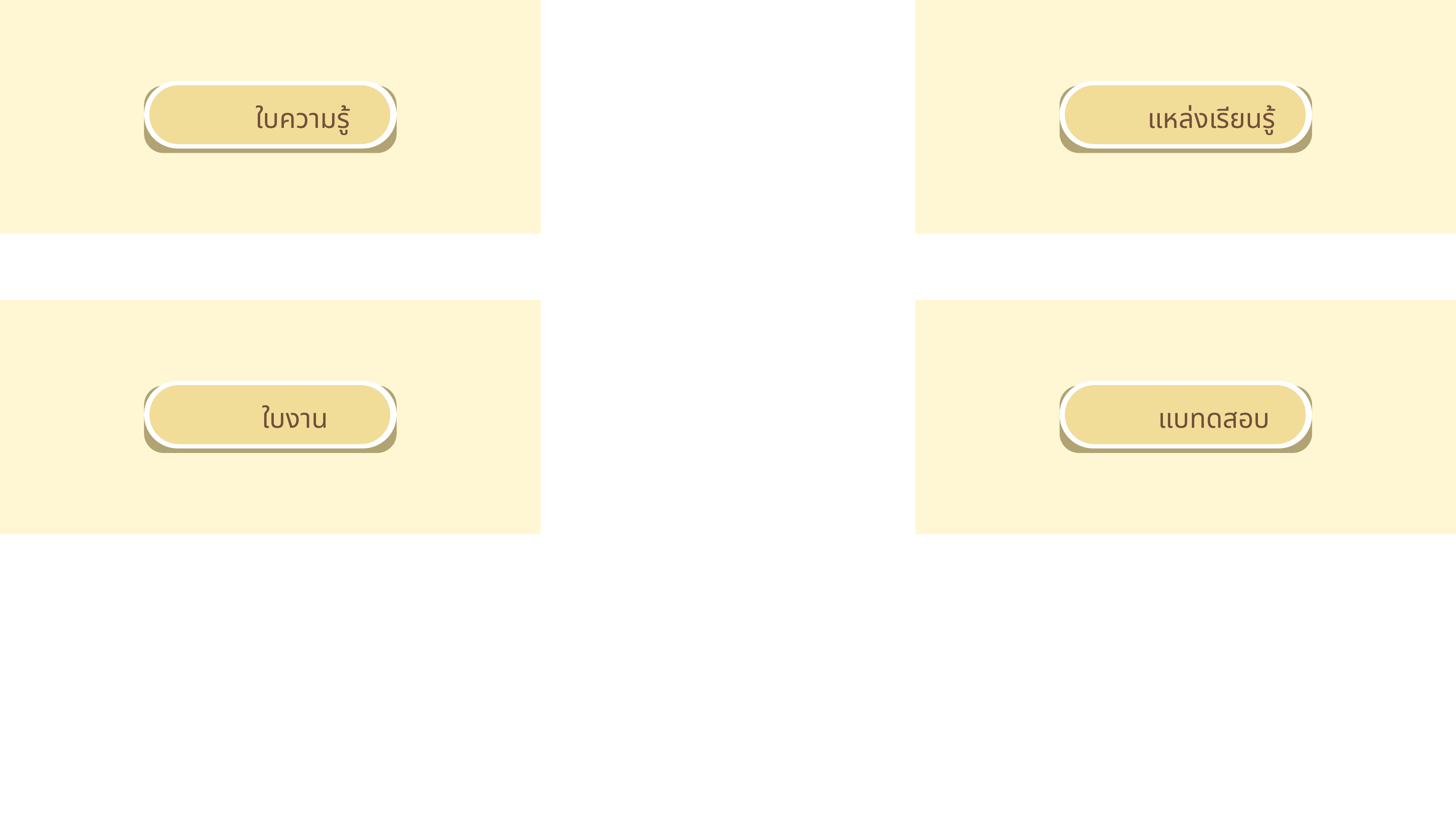

แหล่งเรียนรู้

ใบความรู้

แบทดสอบ

ใบงาน